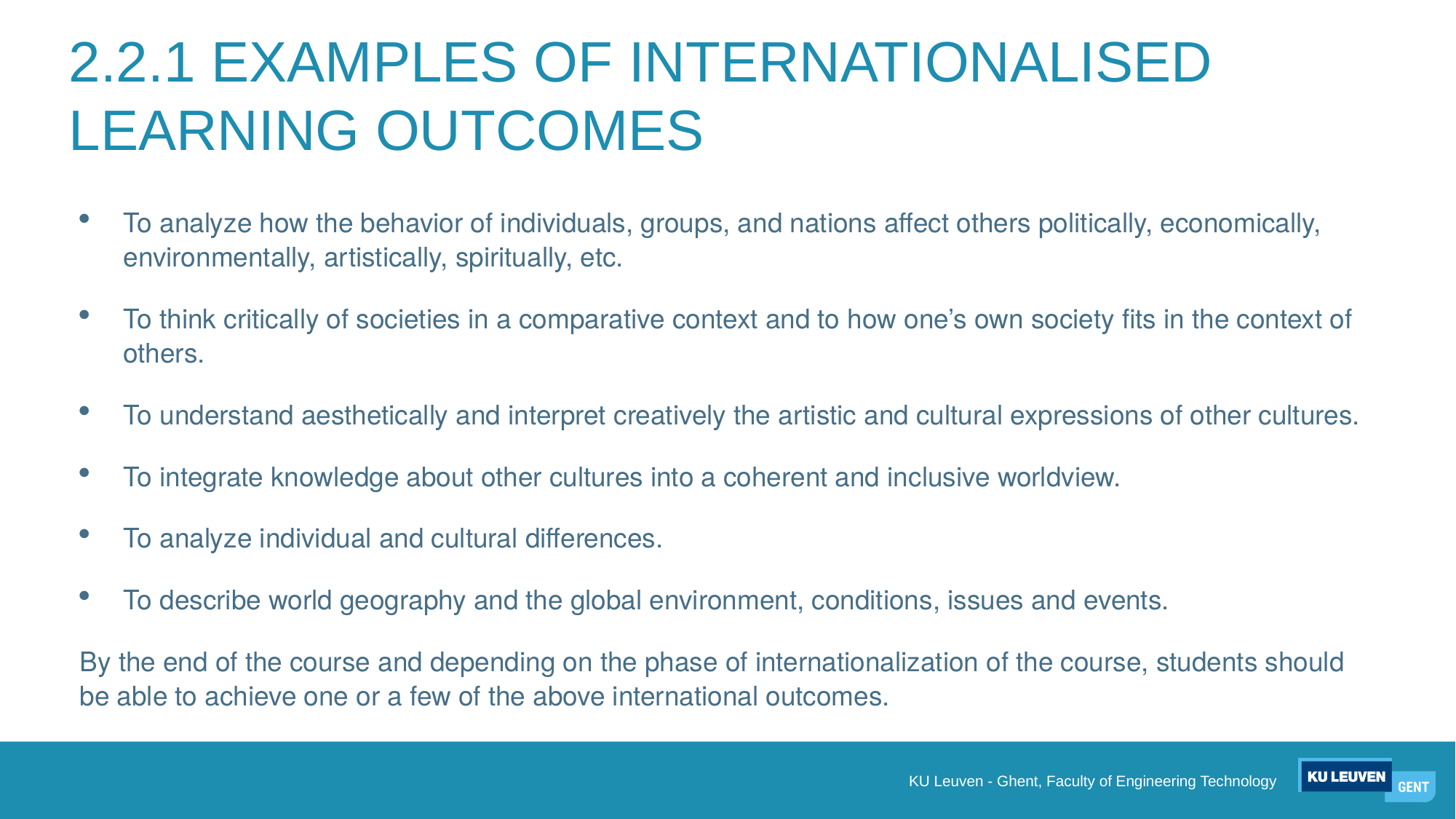

# 2.2.1 EXAMPLES OF INTERNATIONALISED 	LEARNING OUTCOMES
To analyze how the behavior of individuals, groups, and nations affect others politically, economically, environmentally, artistically, spiritually, etc.
To think critically of societies in a comparative context and to how one’s own society fits in the context of others.
To understand aesthetically and interpret creatively the artistic and cultural expressions of other cultures.
To integrate knowledge about other cultures into a coherent and inclusive worldview.
To analyze individual and cultural differences.
To describe world geography and the global environment, conditions, issues and events.
By the end of the course and depending on the phase of internationalization of the course, students should be able to achieve one or a few of the above international outcomes.

KU Leuven - Ghent, Faculty of Engineering Technology